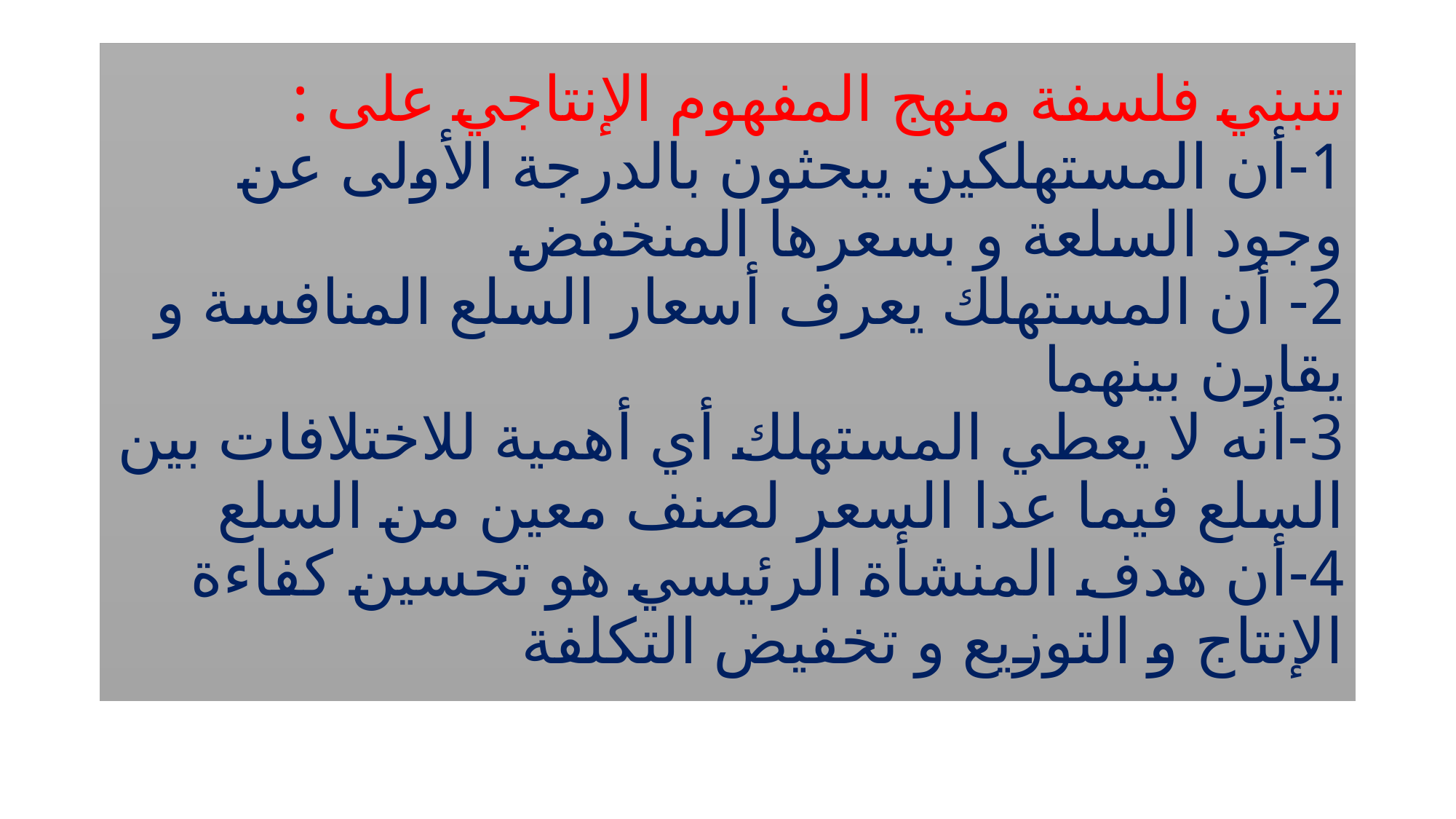

# تنبني فلسفة منهج المفهوم الإنتاجي على : 1-أن المستهلكين يبحثون بالدرجة الأولى عن وجود السلعة و بسعرها المنخفض 2- أن المستهلك يعرف أسعار السلع المنافسة و يقارن بينهما 3-أنه لا يعطي المستهلك أي أهمية للاختلافات بين السلع فيما عدا السعر لصنف معين من السلع 4-أن هدف المنشأة الرئيسي هو تحسين كفاءة الإنتاج و التوزيع و تخفيض التكلفة